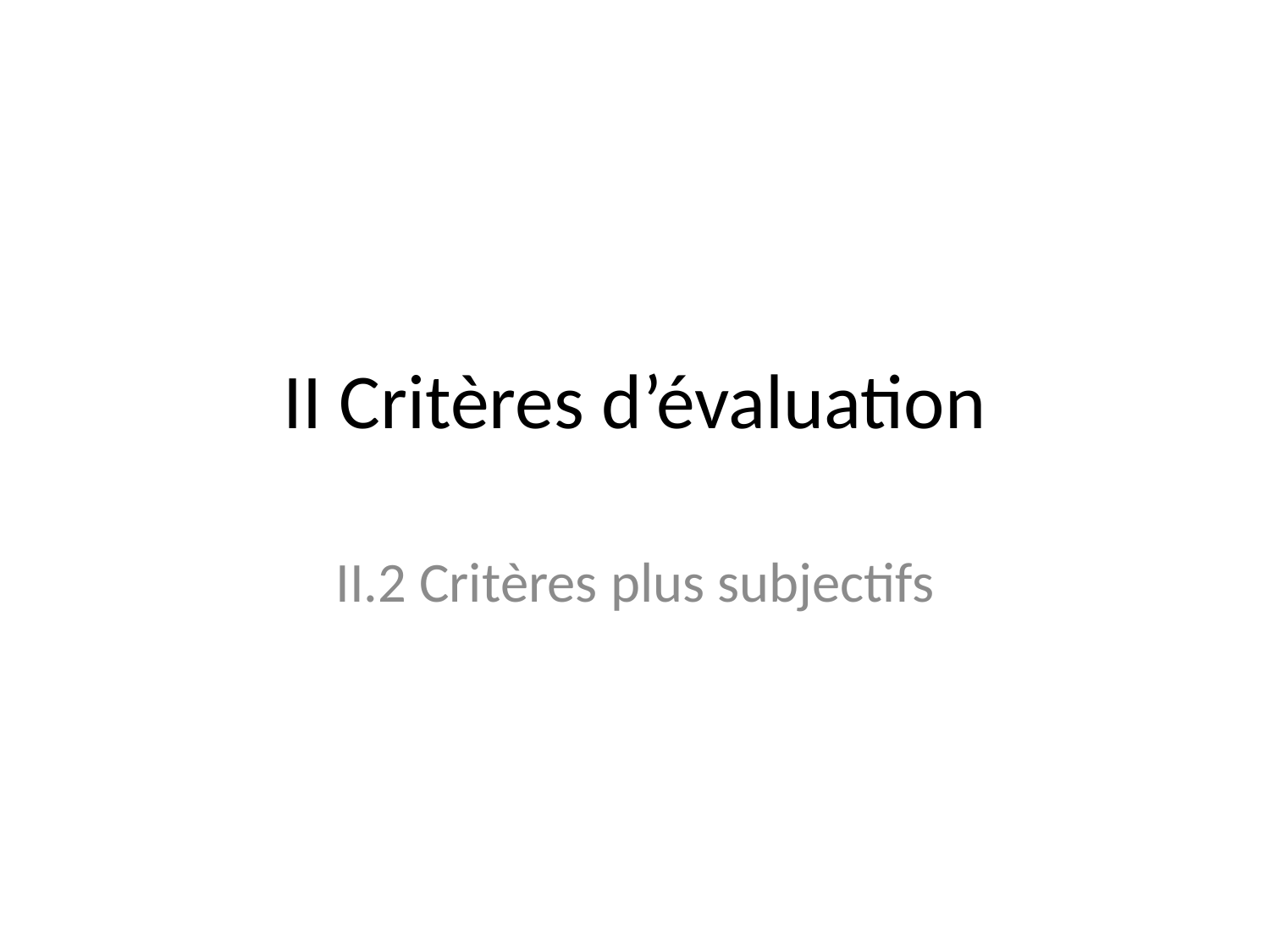

# II Critères d’évaluation
II.2 Critères plus subjectifs